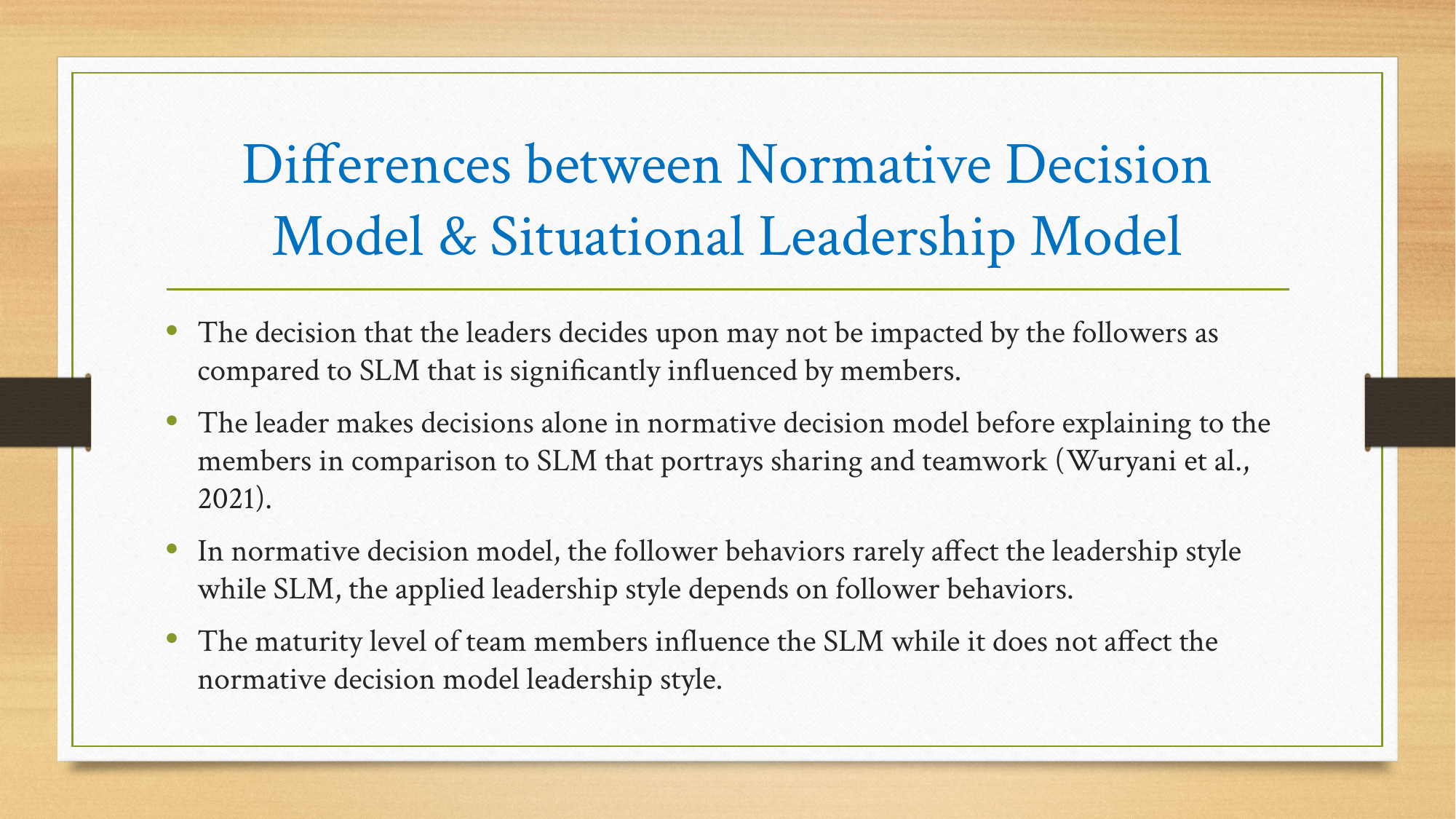

# Differences between Normative Decision Model & Situational Leadership Model
The decision that the leaders decides upon may not be impacted by the followers as compared to SLM that is significantly influenced by members.
The leader makes decisions alone in normative decision model before explaining to the members in comparison to SLM that portrays sharing and teamwork (Wuryani et al., 2021).
In normative decision model, the follower behaviors rarely affect the leadership style while SLM, the applied leadership style depends on follower behaviors.
The maturity level of team members influence the SLM while it does not affect the normative decision model leadership style.